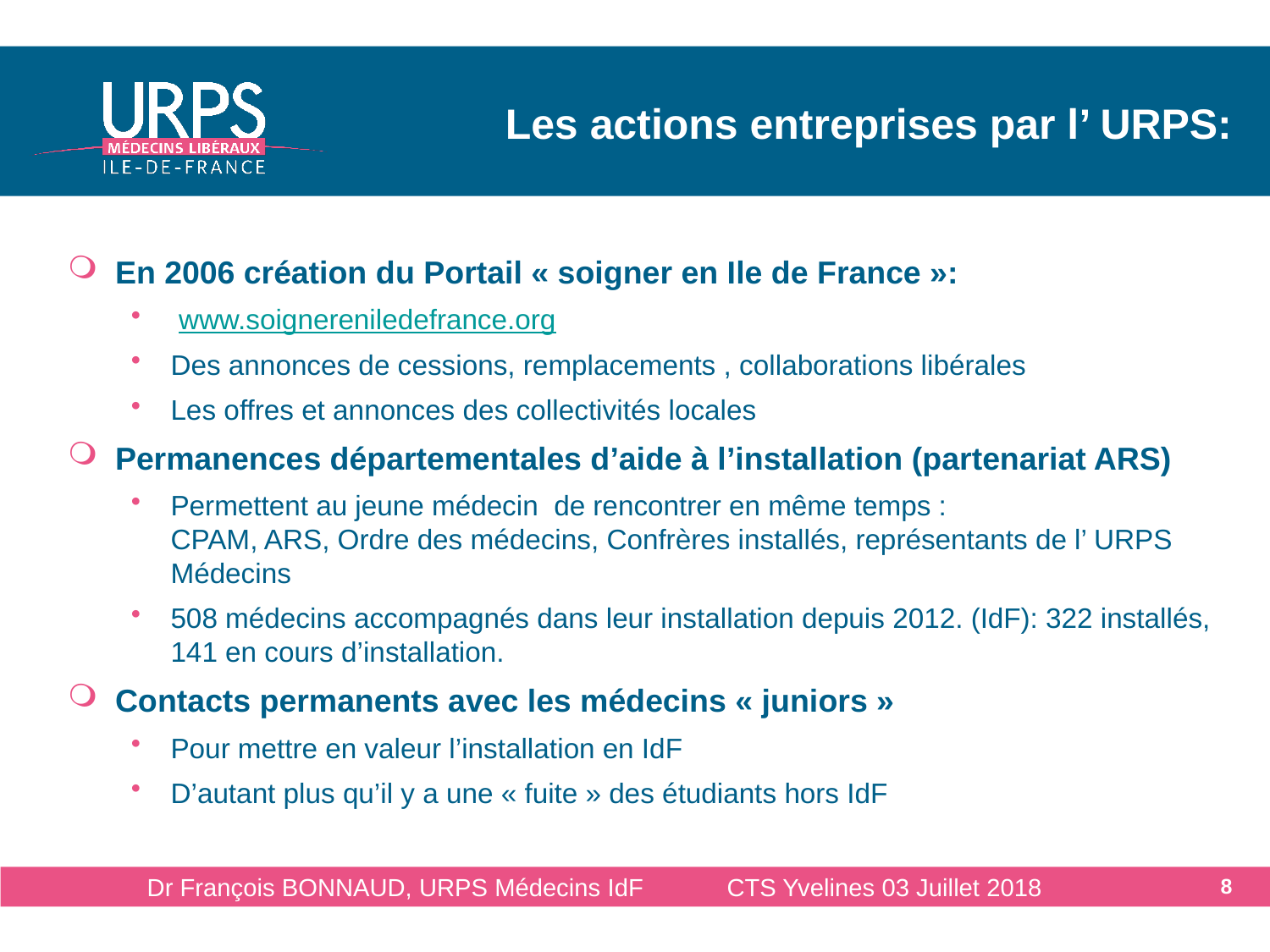

# Les actions entreprises par l’ URPS:
En 2006 création du Portail « soigner en Ile de France »:
 www.soignereniledefrance.org
Des annonces de cessions, remplacements , collaborations libérales
Les offres et annonces des collectivités locales
Permanences départementales d’aide à l’installation (partenariat ARS)
Permettent au jeune médecin  de rencontrer en même temps :
CPAM, ARS, Ordre des médecins, Confrères installés, représentants de l’ URPS Médecins
508 médecins accompagnés dans leur installation depuis 2012. (IdF): 322 installés, 141 en cours d’installation.
Contacts permanents avec les médecins « juniors »
Pour mettre en valeur l’installation en IdF
D’autant plus qu’il y a une « fuite » des étudiants hors IdF

Dr François BONNAUD, URPS Médecins IdF            CTS Yvelines 03 Juillet 2018
8